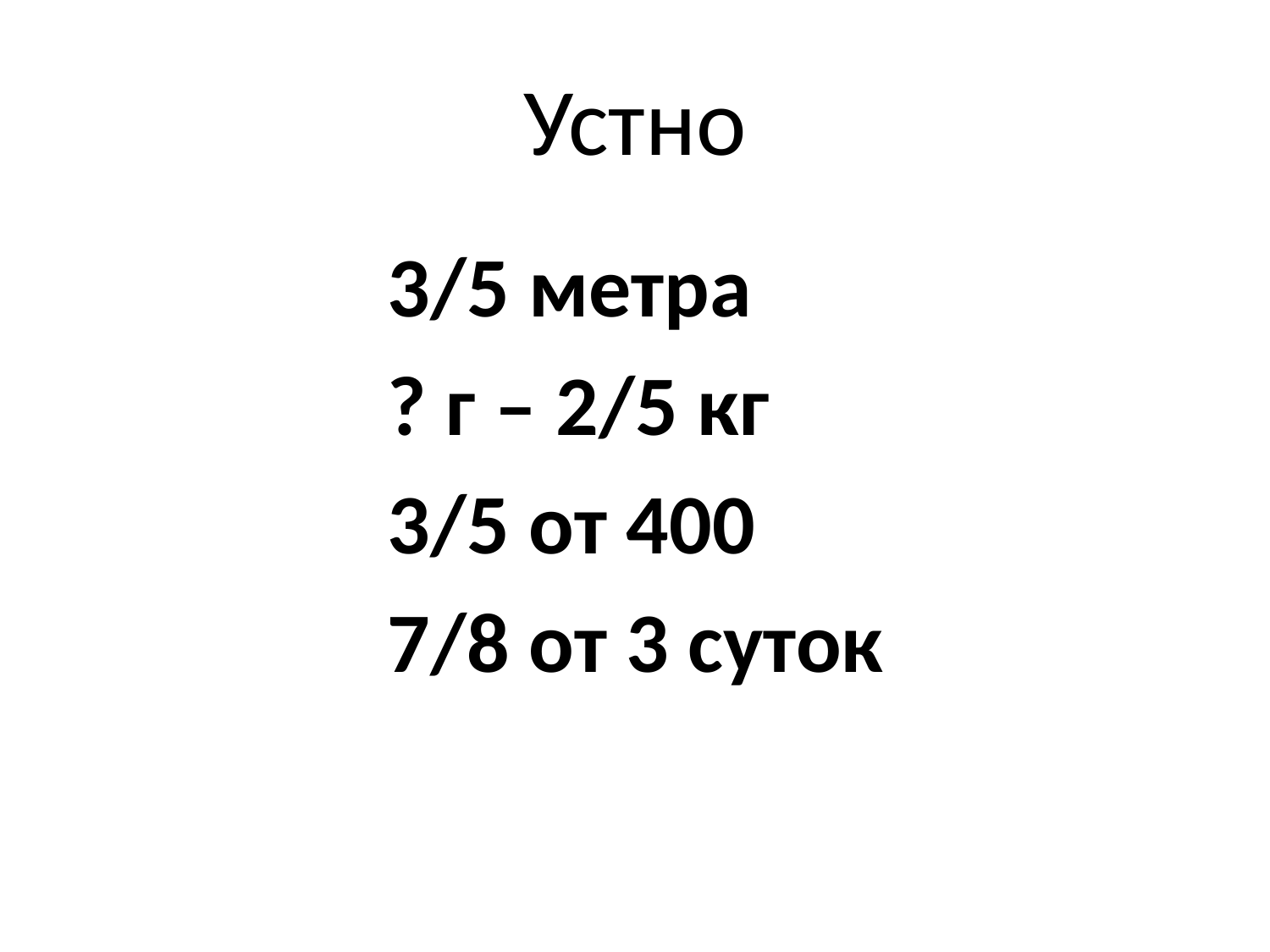

# Устно
3/5 метра
? г – 2/5 кг
3/5 от 400
7/8 от 3 суток